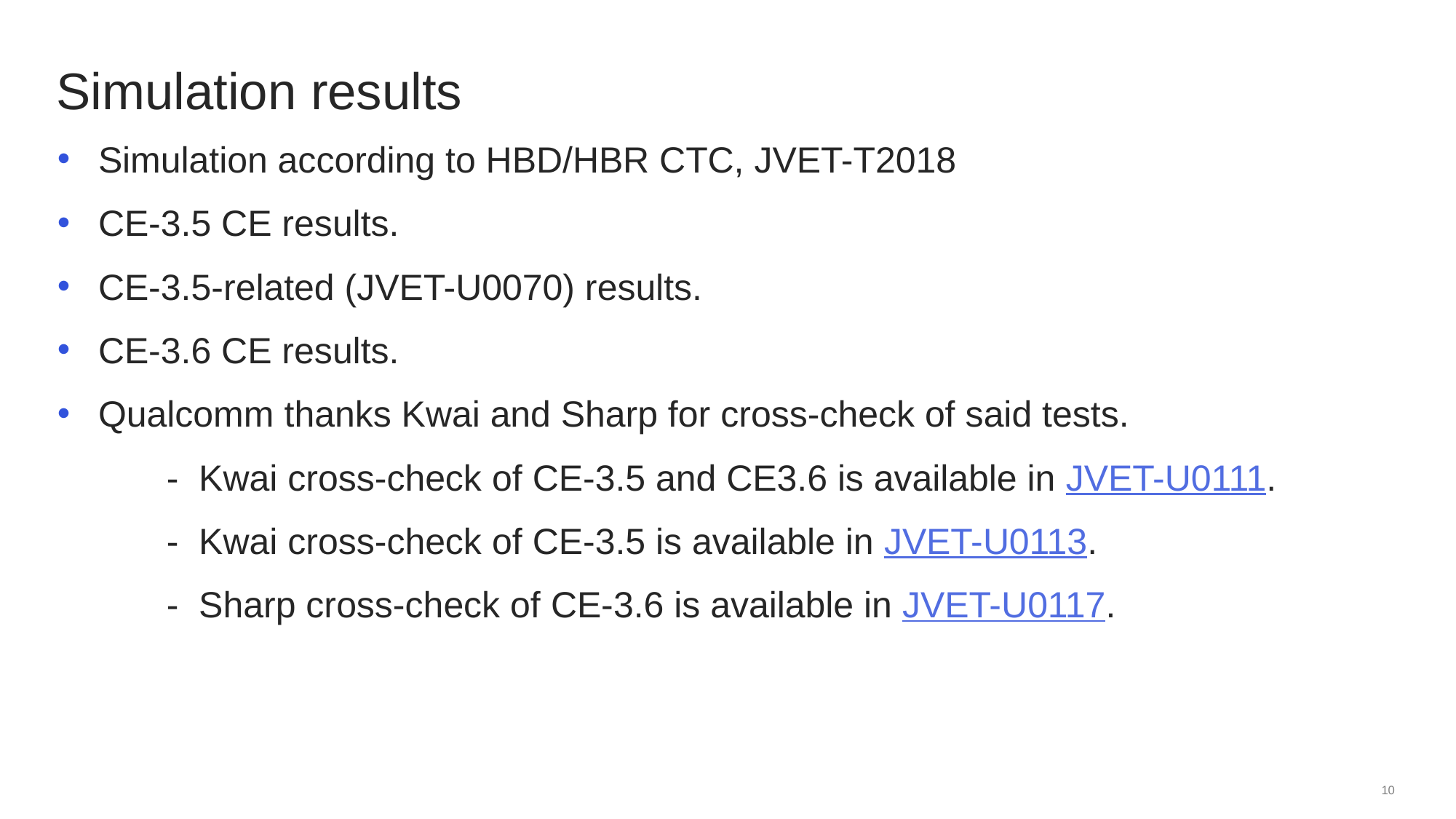

# Simulation results
Simulation according to HBD/HBR CTC, JVET-T2018
CE-3.5 CE results.
CE-3.5-related (JVET-U0070) results.
CE-3.6 CE results.
Qualcomm thanks Kwai and Sharp for cross-check of said tests.
	-  Kwai cross-check of CE-3.5 and CE3.6 is available in JVET-U0111.
	-  Kwai cross-check of CE-3.5 is available in JVET-U0113.
	-  Sharp cross-check of CE-3.6 is available in JVET-U0117.